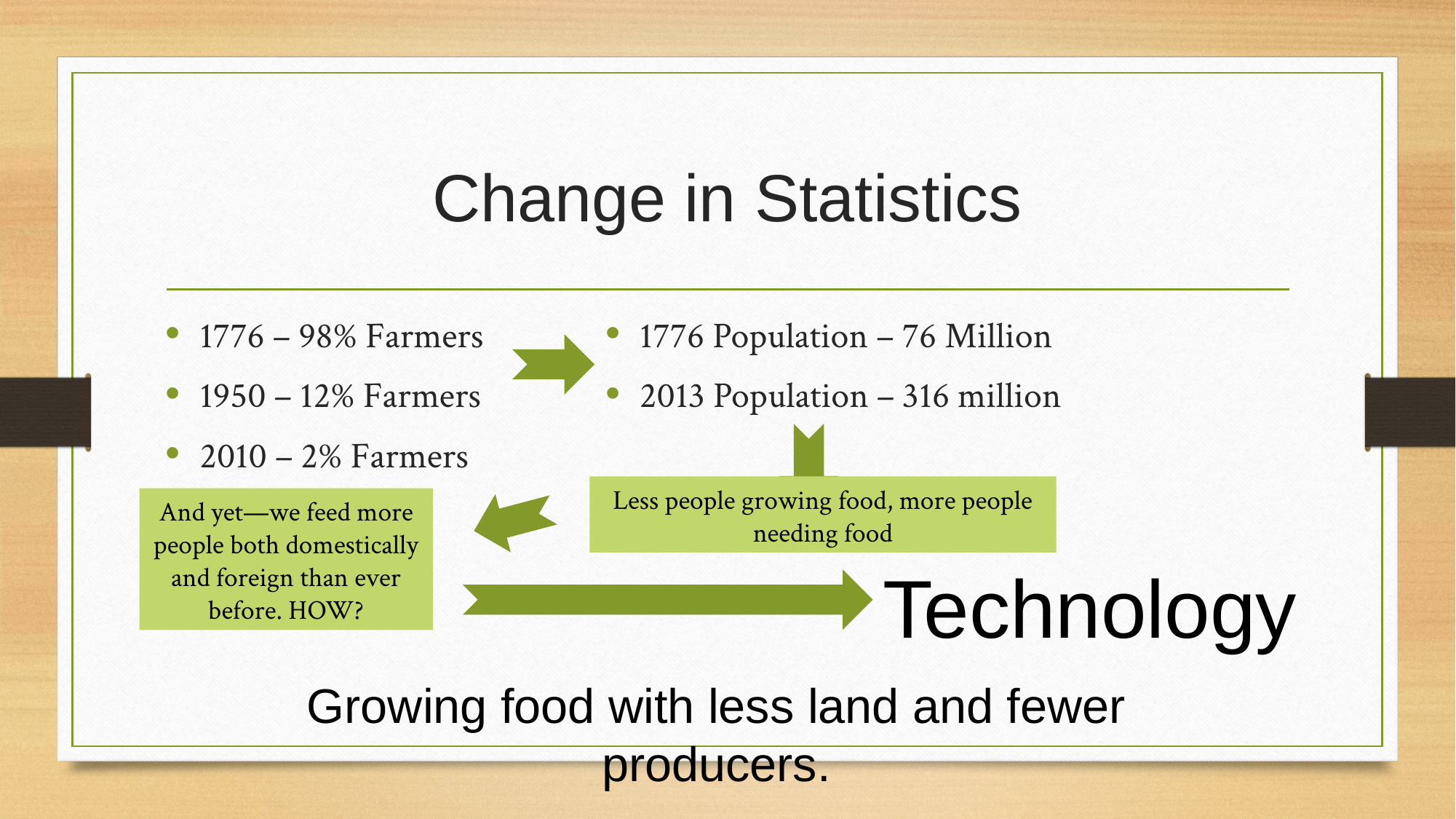

# Change in Statistics
1776 – 98% Farmers
1950 – 12% Farmers
2010 – 2% Farmers

1776 Population – 76 Million
2013 Population – 316 million

Less people growing food, more people needing food
And yet—we feed more people both domestically and foreign than ever before. HOW?

Technology

Growing food with less land and fewer producers.